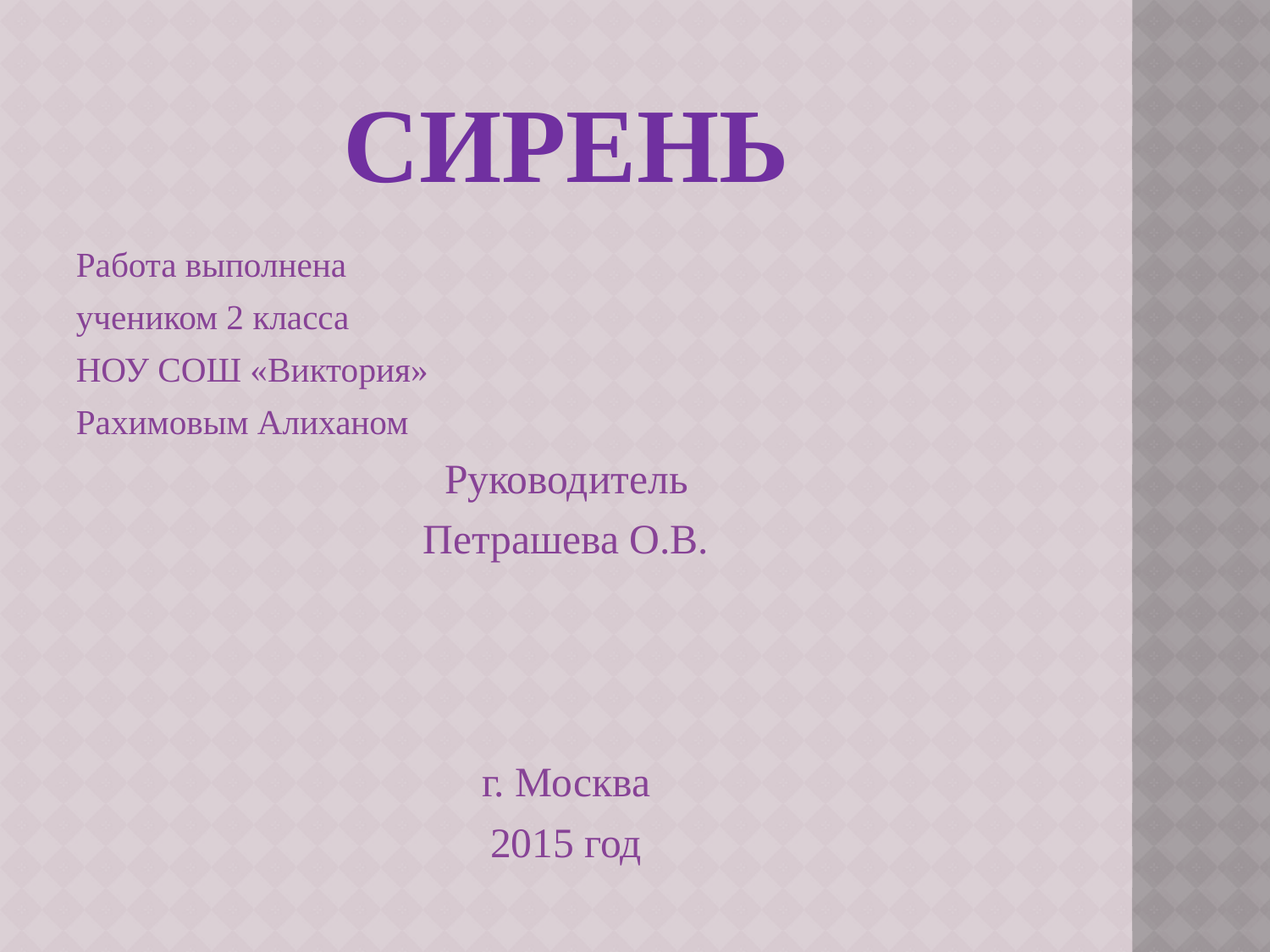

# Сирень
Работа выполнена
учеником 2 класса
НОУ СОШ «Виктория»
Рахимовым Алиханом
Руководитель
Петрашева О.В.

г. Москва
2015 год